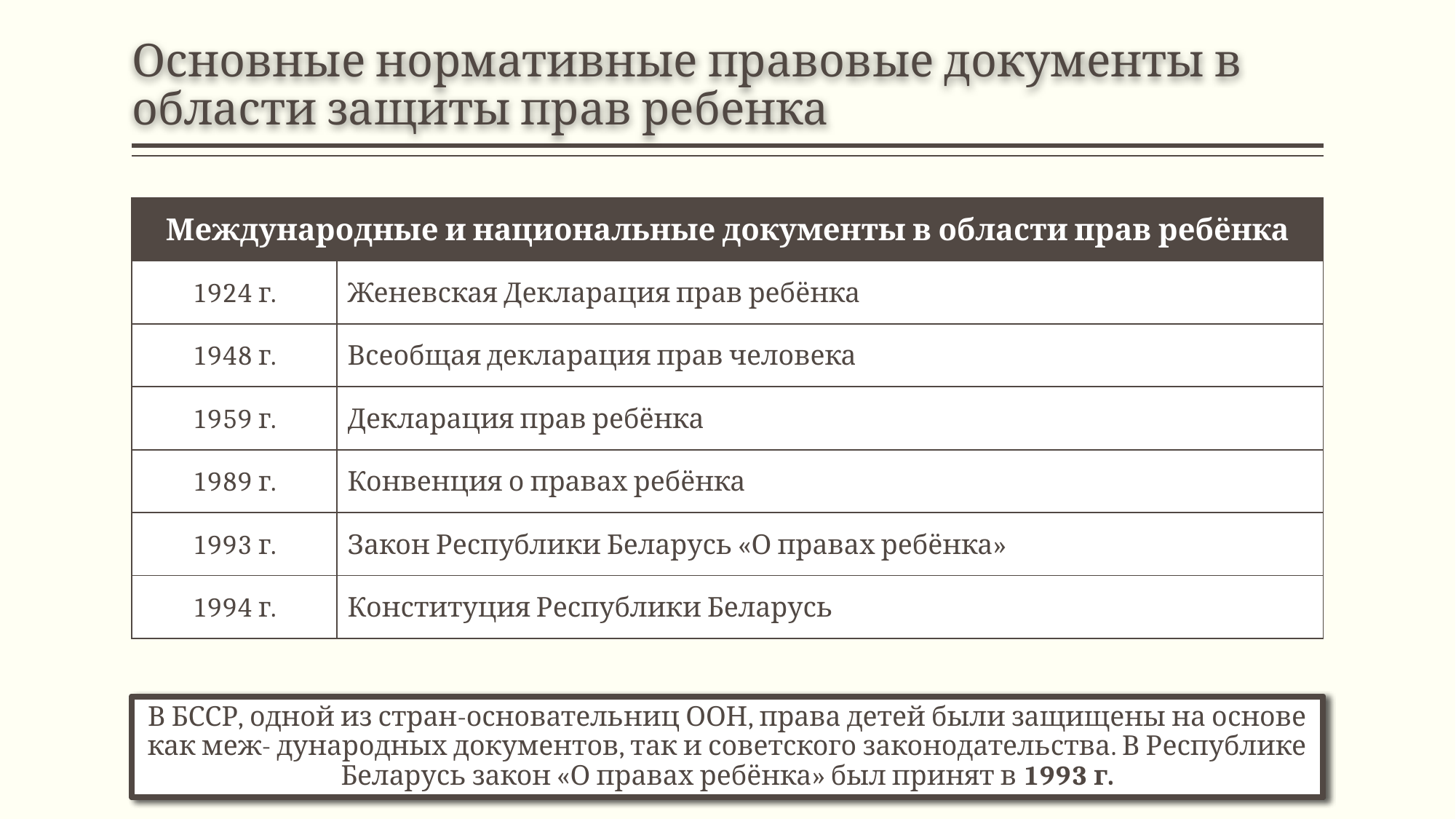

# Основные нормативные правовые документы в области защиты прав ребенка
| Международные и национальные документы в области прав ребёнка |  |
| --- | --- |
| 1924 г. | Женевская Декларация прав ребёнка |
| 1948 г. | Всеобщая декларация прав человека |
| 1959 г. | Декларация прав ребёнка |
| 1989 г. | Конвенция о правах ребёнка |
| 1993 г. | Закон Республики Беларусь «О правах ребёнка» |
| 1994 г. | Конституция Республики Беларусь |

В БССР, одной из стран-основательниц ООН, права детей были защищены на основе как меж- дународных документов, так и советского законодательства. В Республике Беларусь закон «О правах ребёнка» был принят в 1993 г.